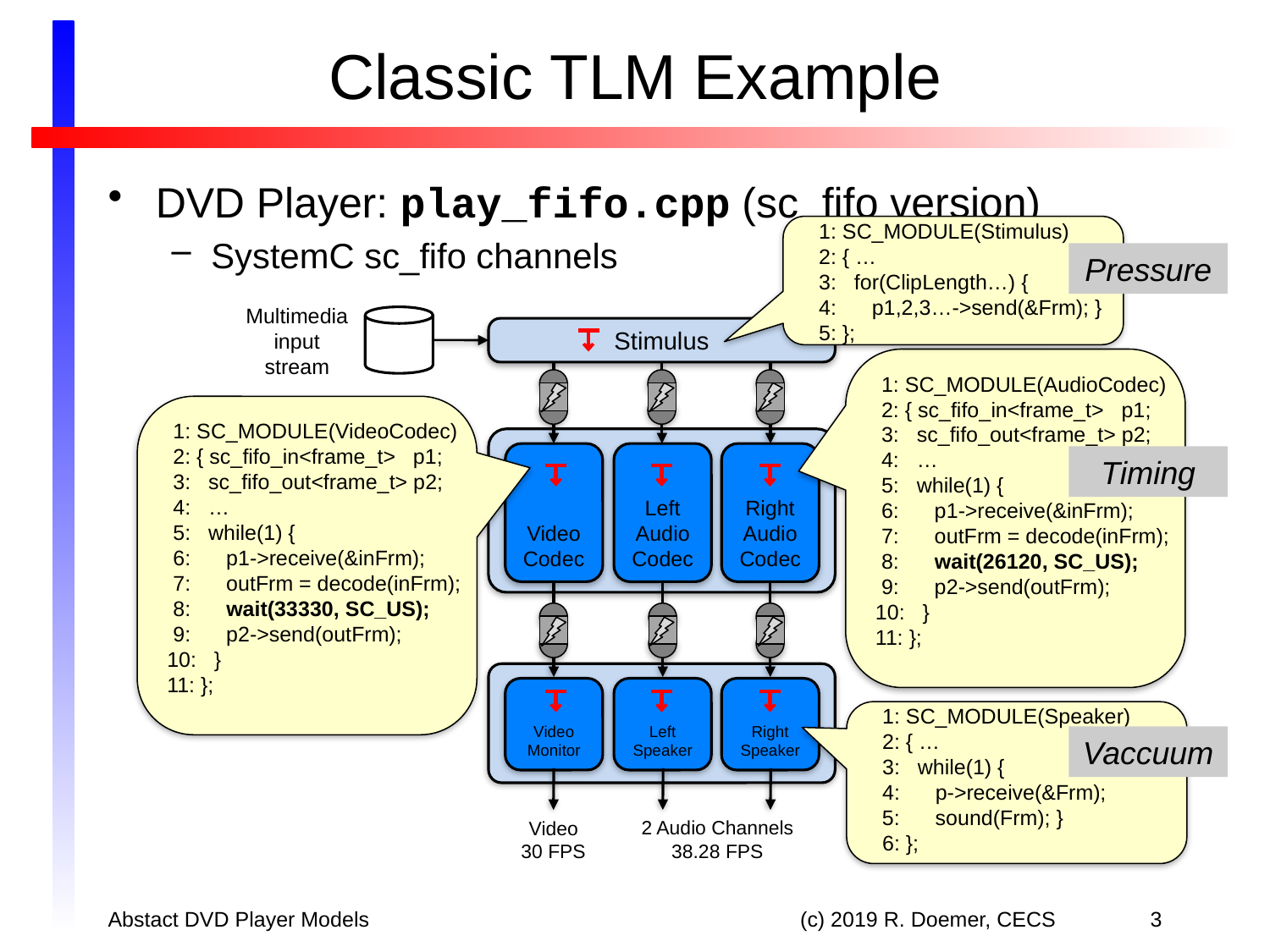

# Classic TLM Example
DVD Player: play_fifo.cpp (sc_fifo version)
SystemC sc_fifo channels
 1: SC_MODULE(Stimulus)
 2: { …
 3:   for(ClipLength…) {
 4:      p1,2,3…->send(&Frm); }
 5: };

Pressure
Multimedia
input
stream

Stimulus

DUT
Video
Codec
Left
Audio
Codec
Right
Audio
Codec

DUT
Video
Monitor
Left
Speaker
Right
Speaker
2 Audio Channels
38.28 FPS
Video
30 FPS

 1: SC_MODULE(AudioCodec)
 2: { sc_fifo_in<frame_t>   p1;
 3:   sc_fifo_out<frame_t> p2;
 4:   …
 5:   while(1) {
 6:      p1->receive(&inFrm);
 7:      outFrm = decode(inFrm);
 8:      wait(26120, SC_US);
 9:      p2->send(outFrm);
10:   }
11: };

 1: SC_MODULE(VideoCodec)
 2: { sc_fifo_in<frame_t>   p1;
 3:   sc_fifo_out<frame_t> p2;
 4:   …
 5:   while(1) {
 6:      p1->receive(&inFrm);
 7:      outFrm = decode(inFrm);
 8:      wait(33330, SC_US);
 9:      p2->send(outFrm);
10:   }
11: };
Timing

 1: SC_MODULE(Speaker)
 2: { …
 3:   while(1) {
 4:      p->receive(&Frm);
 5:      sound(Frm); }
 6: };

Vaccuum
Abstact DVD Player Models
(c) 2019 R. Doemer, CECS
3